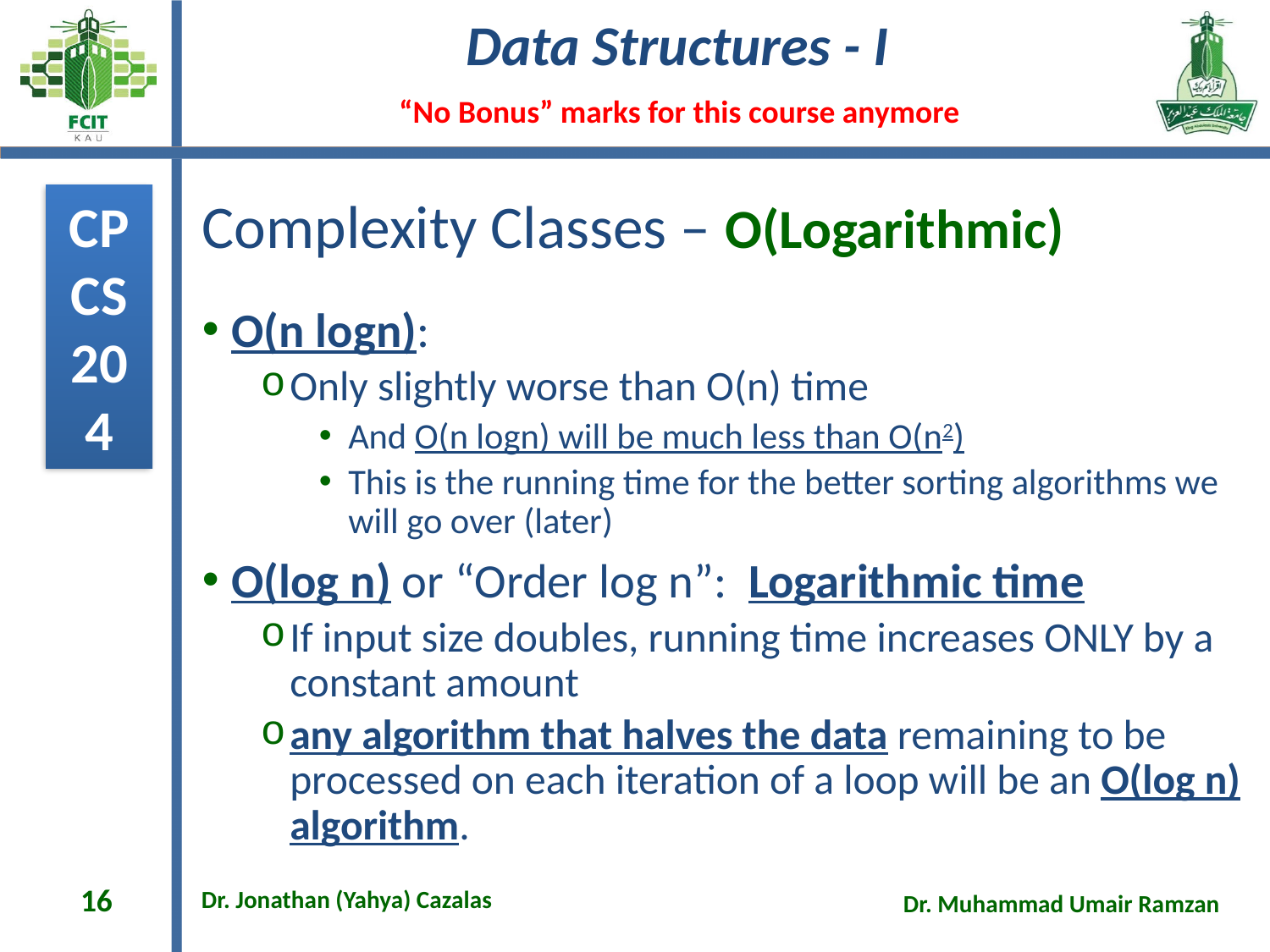

# Complexity Classes – O(Logarithmic)
O(n logn):
Only slightly worse than O(n) time
And O(n logn) will be much less than O(n2)
This is the running time for the better sorting algorithms we will go over (later)
O(log n) or “Order log n”:  Logarithmic time
If input size doubles, running time increases ONLY by a constant amount
any algorithm that halves the data remaining to be processed on each iteration of a loop will be an O(log n) algorithm.

16